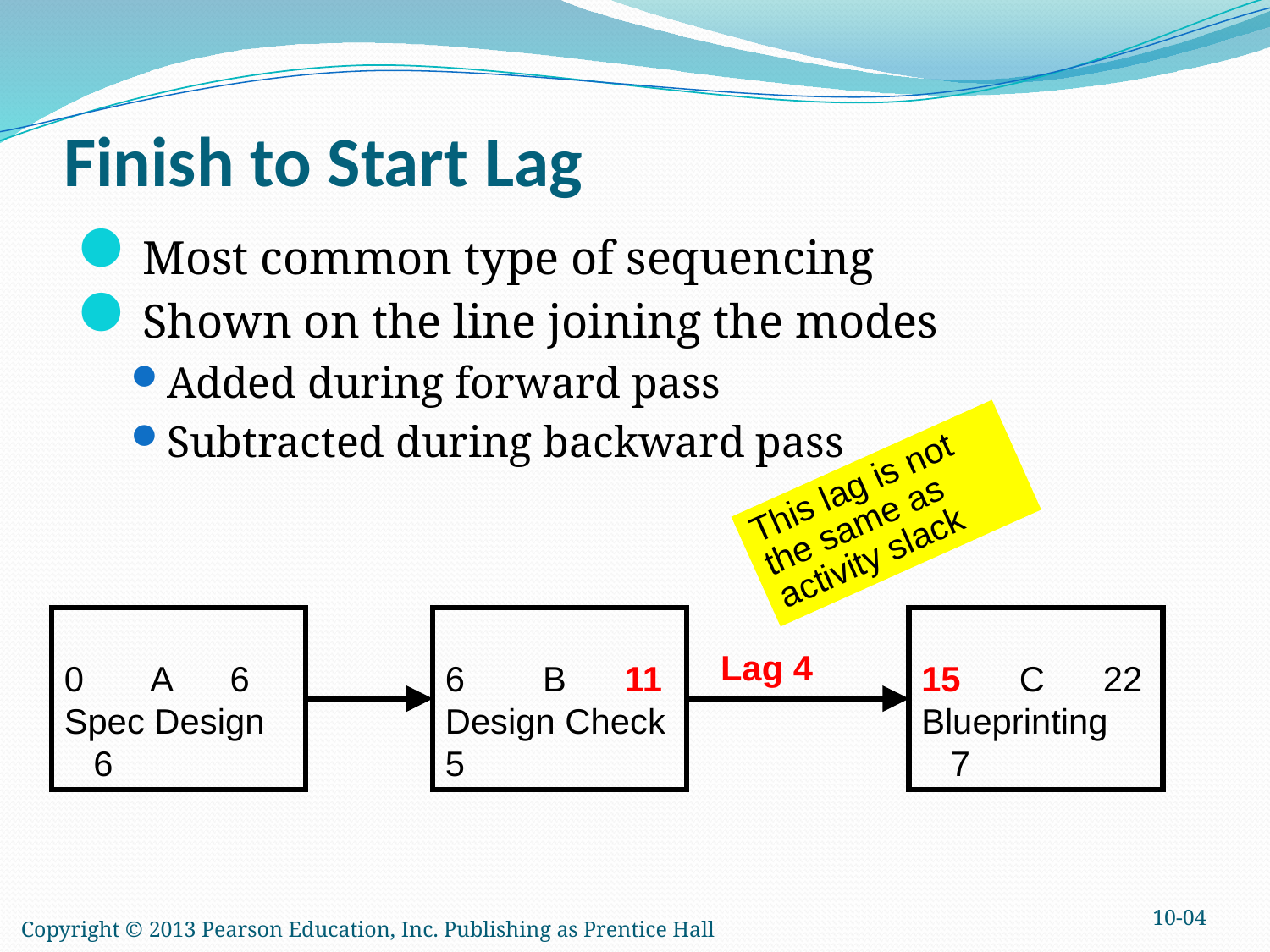

# Finish to Start Lag
Most common type of sequencing
Shown on the line joining the modes
Added during forward pass
Subtracted during backward pass
This lag is not the same as activity slack

0       A      6
Spec Design
   6

6        B      11
Design Check
5

15      C      22
Blueprinting
   7
Lag 4
10-04